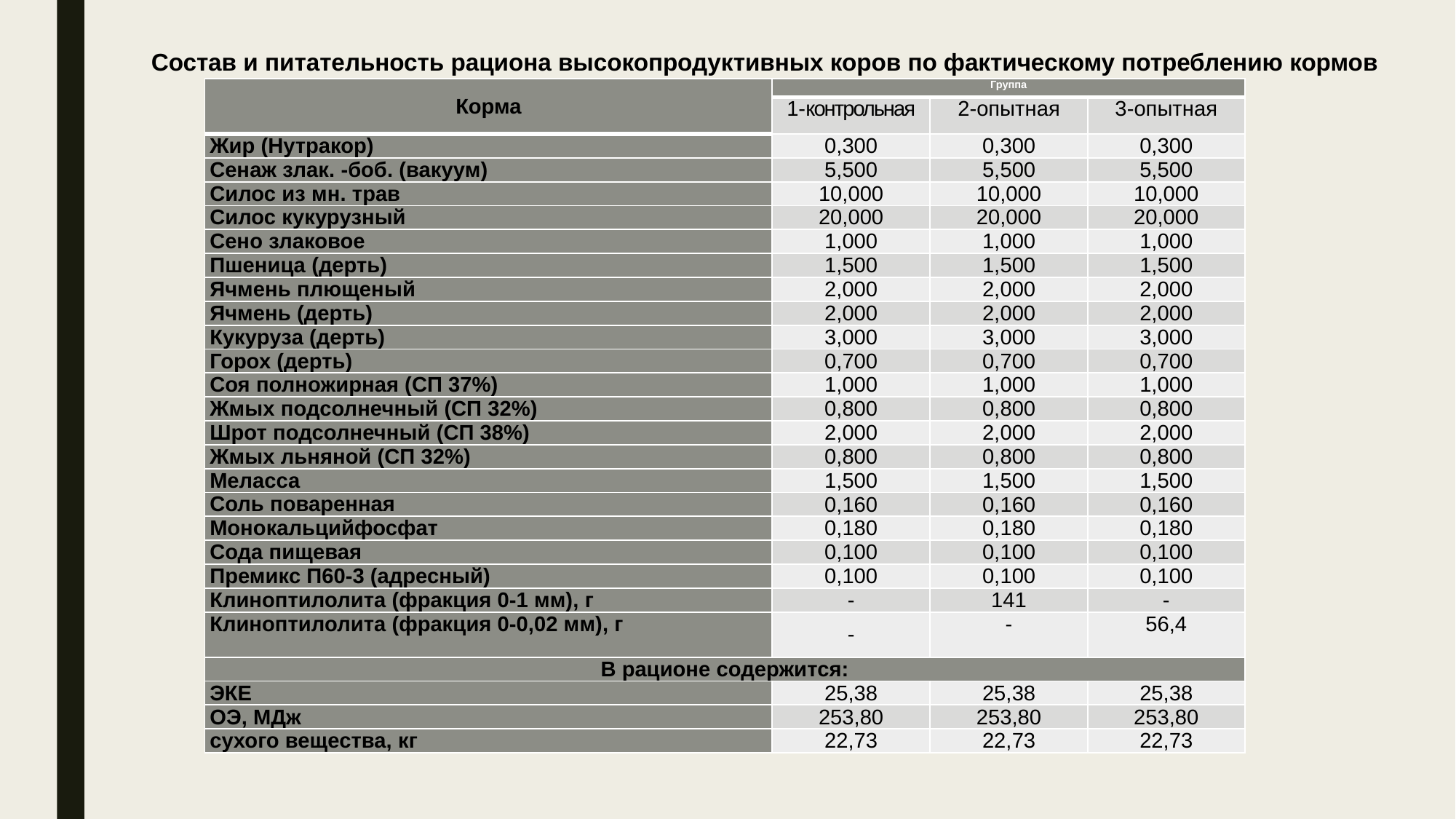

# Состав и питательность рациона высокопродуктивных коров по фактическому потреблению кормов
| Корма | Группа |  |  |
| --- | --- | --- | --- |
|  | 1-контрольная | 2-опытная | 3-опытная |
| Жир (Нутракор) | 0,300 | 0,300 | 0,300 |
| Сенаж злак. -боб. (вакуум) | 5,500 | 5,500 | 5,500 |
| Силос из мн. трав | 10,000 | 10,000 | 10,000 |
| Силос кукурузный | 20,000 | 20,000 | 20,000 |
| Сено злаковое | 1,000 | 1,000 | 1,000 |
| Пшеница (дерть) | 1,500 | 1,500 | 1,500 |
| Ячмень плющеный | 2,000 | 2,000 | 2,000 |
| Ячмень (дерть) | 2,000 | 2,000 | 2,000 |
| Кукуруза (дерть) | 3,000 | 3,000 | 3,000 |
| Горох (дерть) | 0,700 | 0,700 | 0,700 |
| Соя полножирная (СП 37%) | 1,000 | 1,000 | 1,000 |
| Жмых подсолнечный (СП 32%) | 0,800 | 0,800 | 0,800 |
| Шрот подсолнечный (СП 38%) | 2,000 | 2,000 | 2,000 |
| Жмых льняной (СП 32%) | 0,800 | 0,800 | 0,800 |
| Меласса | 1,500 | 1,500 | 1,500 |
| Соль поваренная | 0,160 | 0,160 | 0,160 |
| Монокальцийфосфат | 0,180 | 0,180 | 0,180 |
| Сода пищевая | 0,100 | 0,100 | 0,100 |
| Премикс П60-3 (адресный) | 0,100 | 0,100 | 0,100 |
| Клиноптилолита (фракция 0-1 мм), г | - | 141 | - |
| Клиноптилолита (фракция 0-0,02 мм), г | - | - | 56,4 |
| В рационе содержится: |  |  |  |
| ЭКЕ | 25,38 | 25,38 | 25,38 |
| ОЭ, МДж | 253,80 | 253,80 | 253,80 |
| сухого вещества, кг | 22,73 | 22,73 | 22,73 |
| Корма | Группа |  |  |
| --- | --- | --- | --- |
|  | 1-контрольная | 2-опытная | 3-опытная |
| Жир (Нутракор) | 0,300 | 0,300 | 0,300 |
| Сенаж злак. -боб. (вакуум) | 5,500 | 5,500 | 5,500 |
| Силос из мн. трав | 10,000 | 10,000 | 10,000 |
| Силос кукурузный | 20,000 | 20,000 | 20,000 |
| Сено злаковое | 1,000 | 1,000 | 1,000 |
| Пшеница (дерть) | 1,500 | 1,500 | 1,500 |
| Ячмень плющеный | 2,000 | 2,000 | 2,000 |
| Ячмень (дерть) | 2,000 | 2,000 | 2,000 |
| Кукуруза (дерть) | 3,000 | 3,000 | 3,000 |
| Горох (дерть) | 0,700 | 0,700 | 0,700 |
| Соя полножирная (СП 37%) | 1,000 | 1,000 | 1,000 |
| Жмых подсолнечный (СП 32%) | 0,800 | 0,800 | 0,800 |
| Шрот подсолнечный (СП 38%) | 2,000 | 2,000 | 2,000 |
| Жмых льняной (СП 32%) | 0,800 | 0,800 | 0,800 |
| Меласса | 1,500 | 1,500 | 1,500 |
| Соль поваренная | 0,160 | 0,160 | 0,160 |
| Монокальцийфосфат | 0,180 | 0,180 | 0,180 |
| Сода пищевая | 0,100 | 0,100 | 0,100 |
| Премикс П60-3 (адресный) | 0,100 | 0,100 | 0,100 |
| Клиноптилолита (фракция 0-1 мм), г | - | 141 | - |
| Клиноптилолита (фракция 0-0,02 мм), г | - | - | 56,4 |
| В рационе содержится: |  |  |  |
| ЭКЕ | 25,38 | 25,38 | 25,38 |
| ОЭ, МДж | 253,80 | 253,80 | 253,80 |
| сухого вещества, кг | 22,73 | 22,73 | 22,73 |